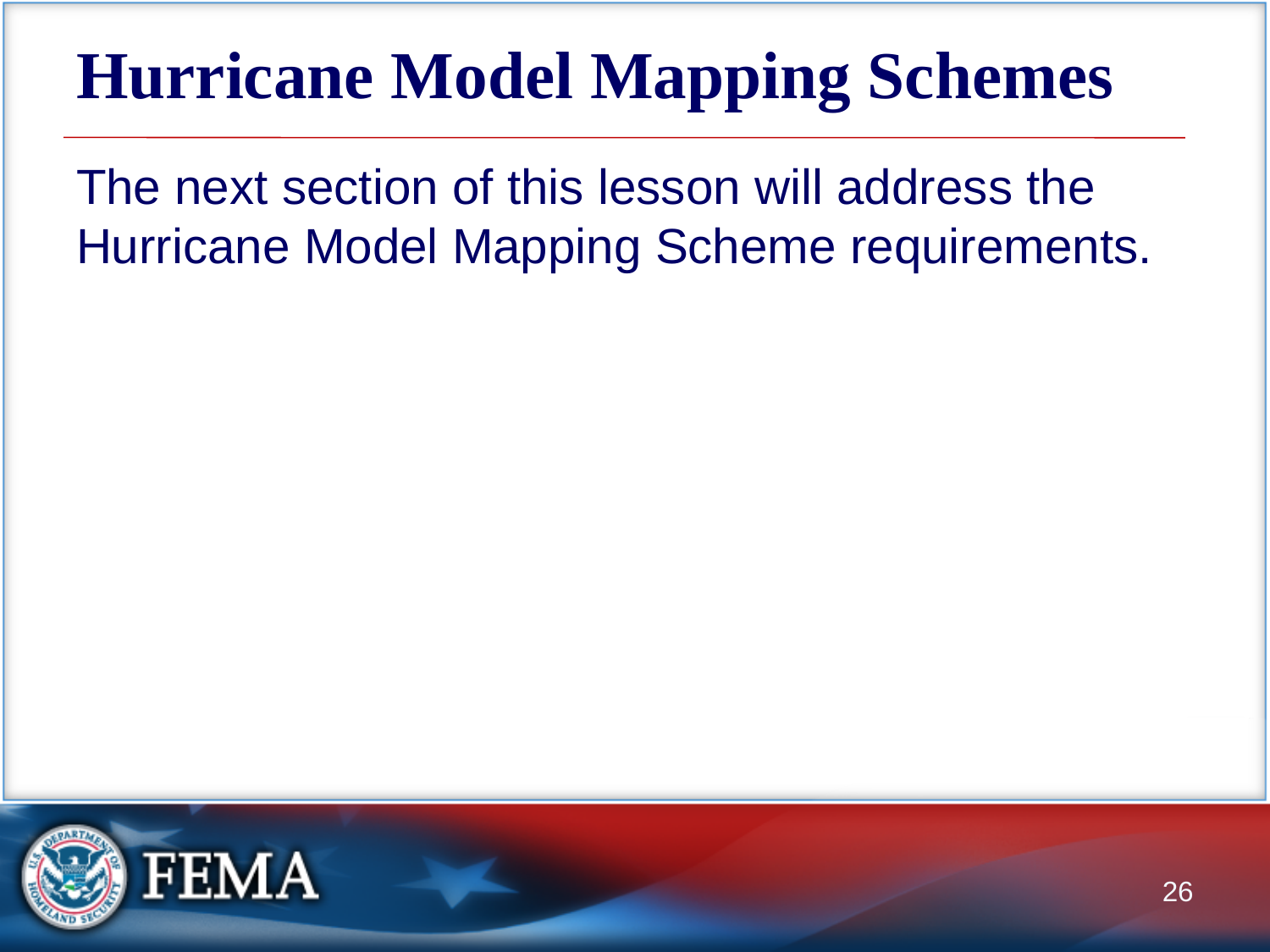

# Hurricane Model Mapping Schemes
The next section of this lesson will address the Hurricane Model Mapping Scheme requirements.
26